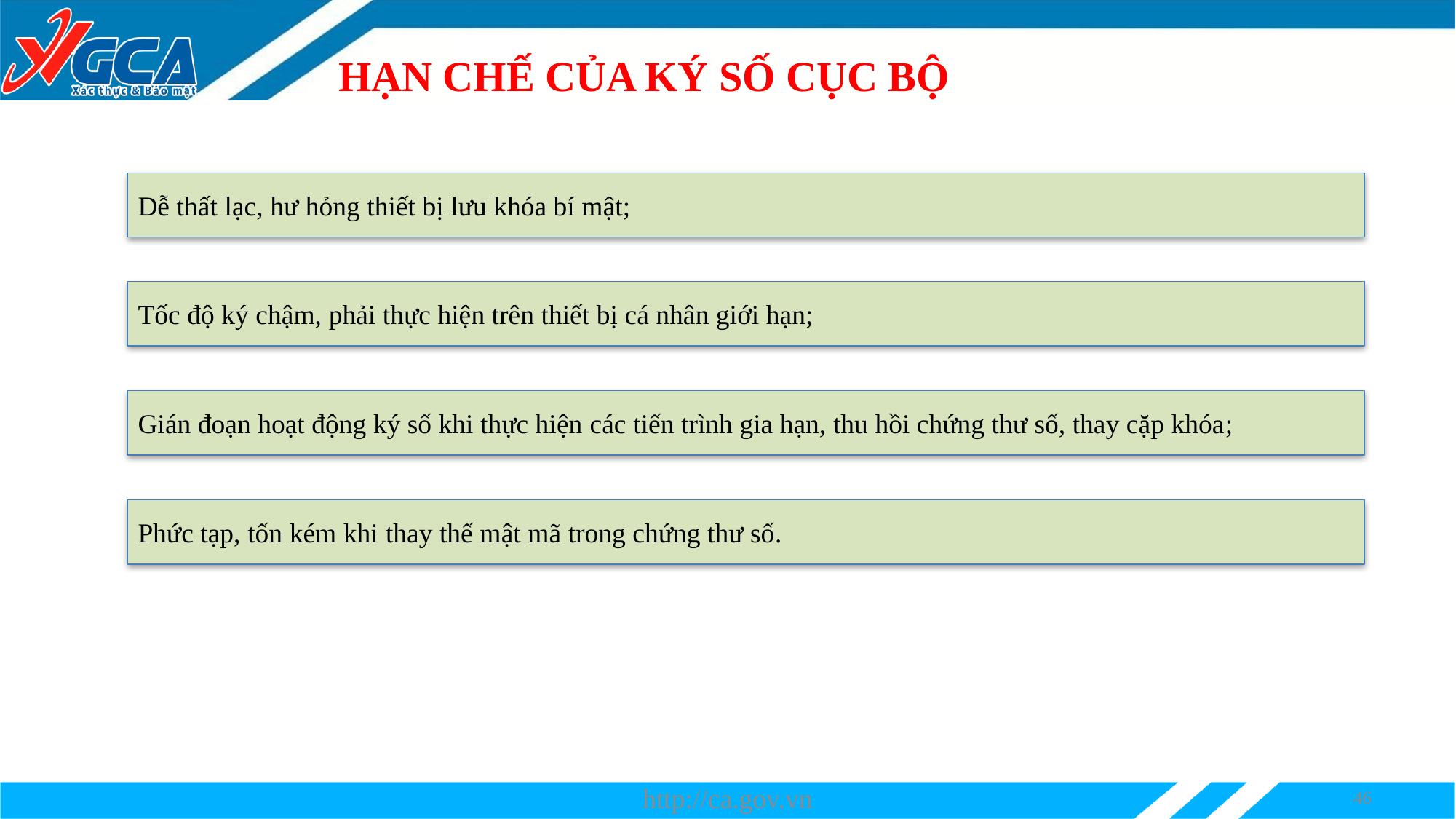

# HẠN CHẾ CỦA KÝ SỐ CỤC BỘ
Dễ thất lạc, hư hỏng thiết bị lưu khóa bí mật;
Tốc độ ký chậm, phải thực hiện trên thiết bị cá nhân giới hạn;
Gián đoạn hoạt động ký số khi thực hiện các tiến trình gia hạn, thu hồi chứng thư số, thay cặp khóa;
Phức tạp, tốn kém khi thay thế mật mã trong chứng thư số.
http://ca.gov.vn
46